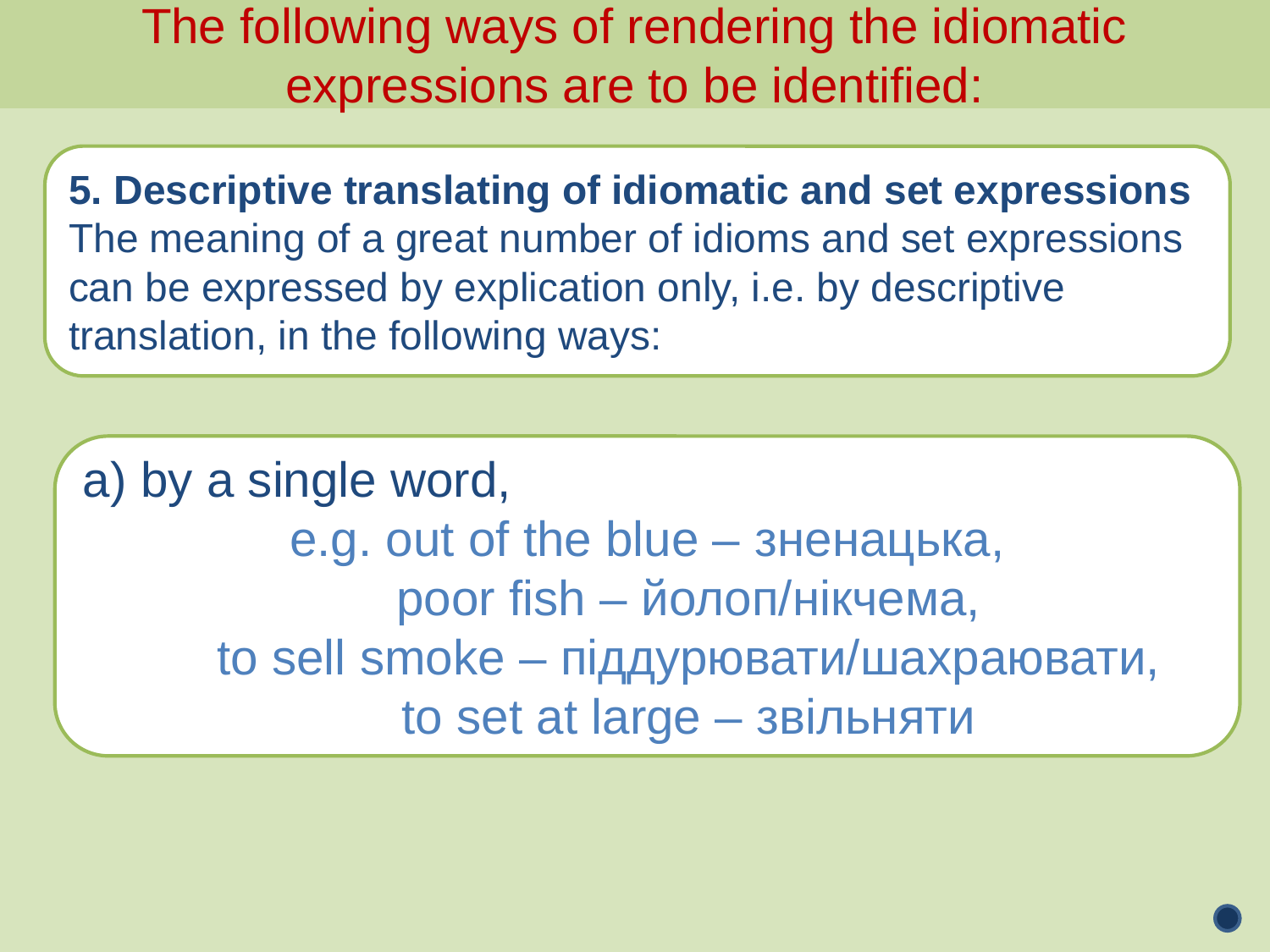

The following ways of rendering the idiomatic expressions are to be identified:
5. Descriptive translating of idiomatic and set expressions
The meaning of a great number of idioms and set expressions can be expressed by explication only, i.e. by descriptive translation, in the following ways:
a) by a single word,
e.g. out of the blue – зненацька,
      poor fish – йолоп/нікчема,
      to sell smoke – піддурювати/шахраювати,
      to set at large – звільняти